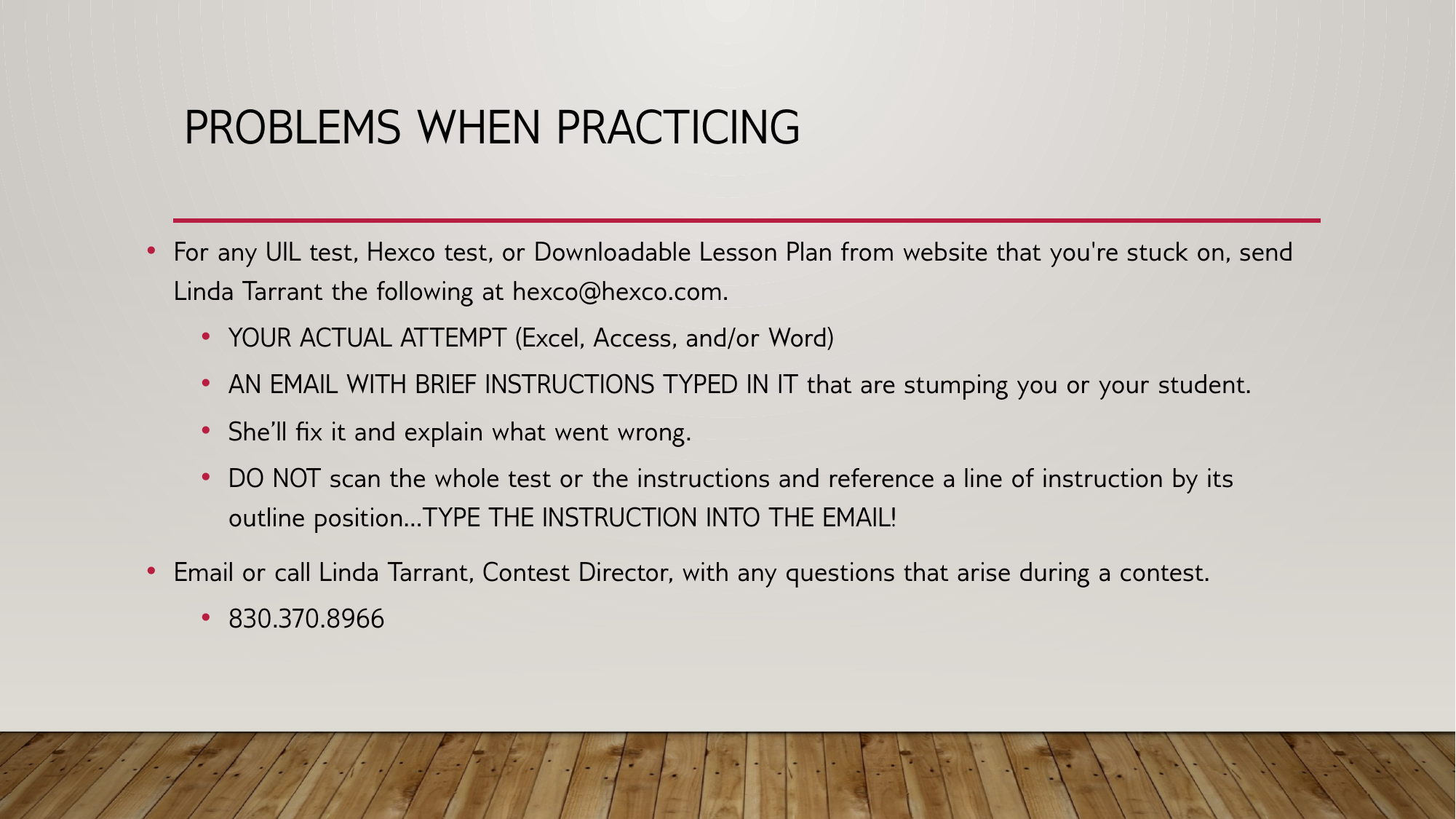

# PROBLEMS WHEN PRACTICING
For any UIL test, Hexco test, or Downloadable Lesson Plan from website that you're stuck on, send Linda Tarrant the following at hexco@hexco.com.
YOUR ACTUAL ATTEMPT (Excel, Access, and/or Word)
AN EMAIL WITH BRIEF INSTRUCTIONS TYPED IN IT that are stumping you or your student.
She’ll fix it and explain what went wrong.
DO NOT scan the whole test or the instructions and reference a line of instruction by its outline position...TYPE THE INSTRUCTION INTO THE EMAIL!
Email or call Linda Tarrant, Contest Director, with any questions that arise during a contest.
830.370.8966